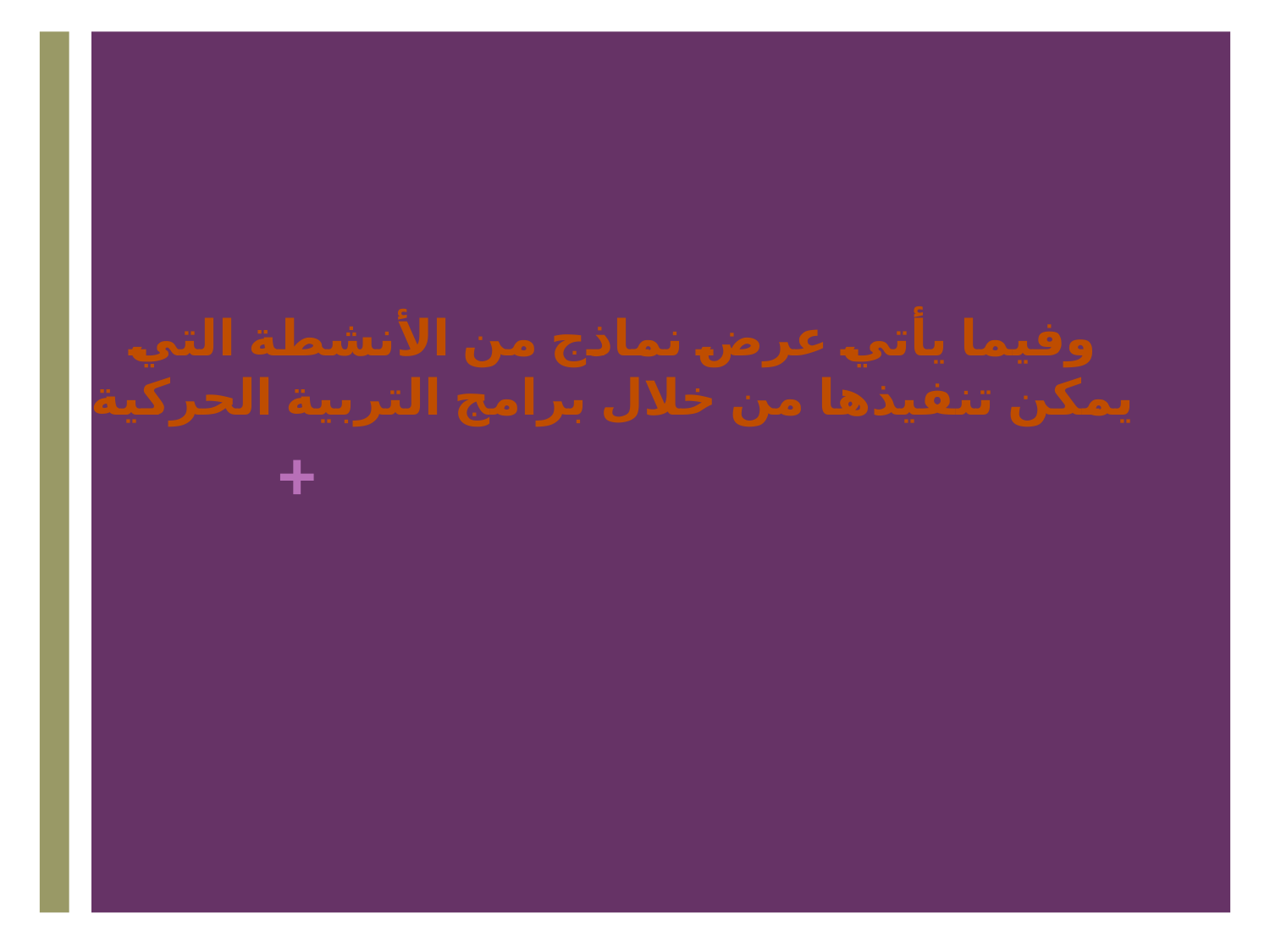

# وفيما يأتي عرض نماذج من الأنشطة التي يمكن تنفيذها من خلال برامج التربية الحركية